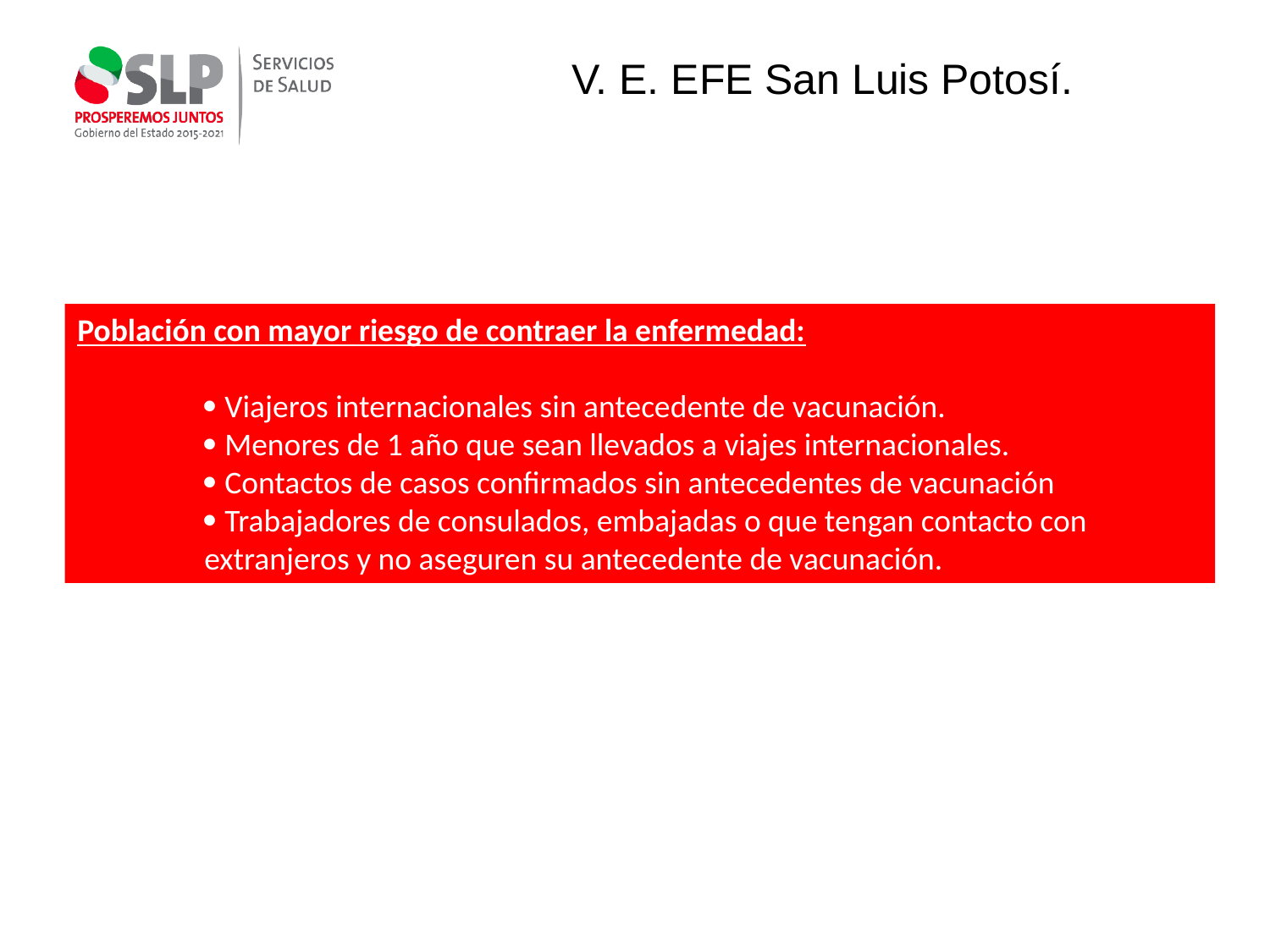

V. E. EFE San Luis Potosí.
Población con mayor riesgo de contraer la enfermedad:

	• Viajeros internacionales sin antecedente de vacunación.
	• Menores de 1 año que sean llevados a viajes internacionales.
	• Contactos de casos confirmados sin antecedentes de vacunación
	• Trabajadores de consulados, embajadas o que tengan contacto con 	extranjeros y no aseguren su antecedente de vacunación.